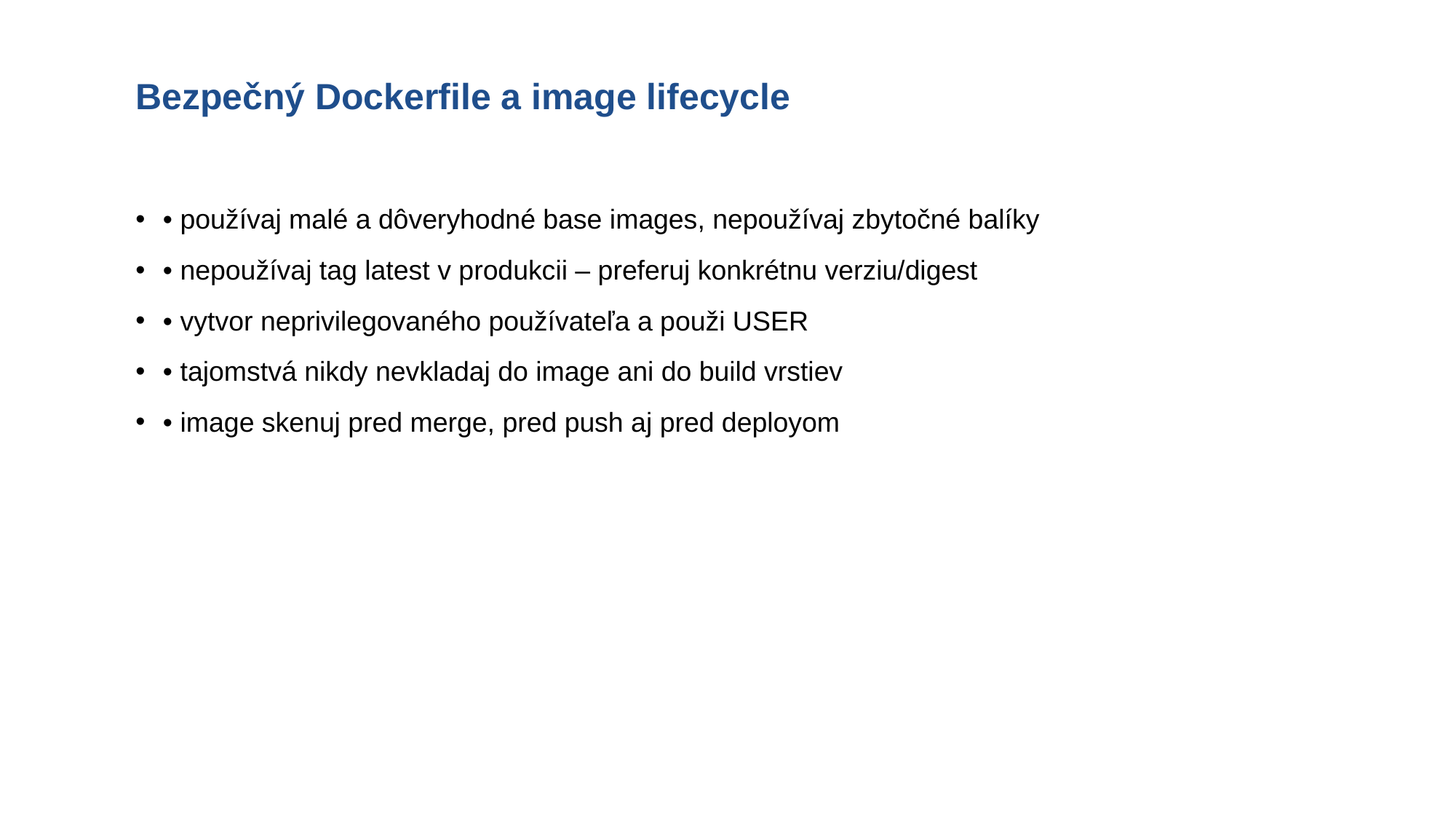

# Bezpečný Dockerfile a image lifecycle
• používaj malé a dôveryhodné base images, nepoužívaj zbytočné balíky
• nepoužívaj tag latest v produkcii – preferuj konkrétnu verziu/digest
• vytvor neprivilegovaného používateľa a použi USER
• tajomstvá nikdy nevkladaj do image ani do build vrstiev
• image skenuj pred merge, pred push aj pred deployom